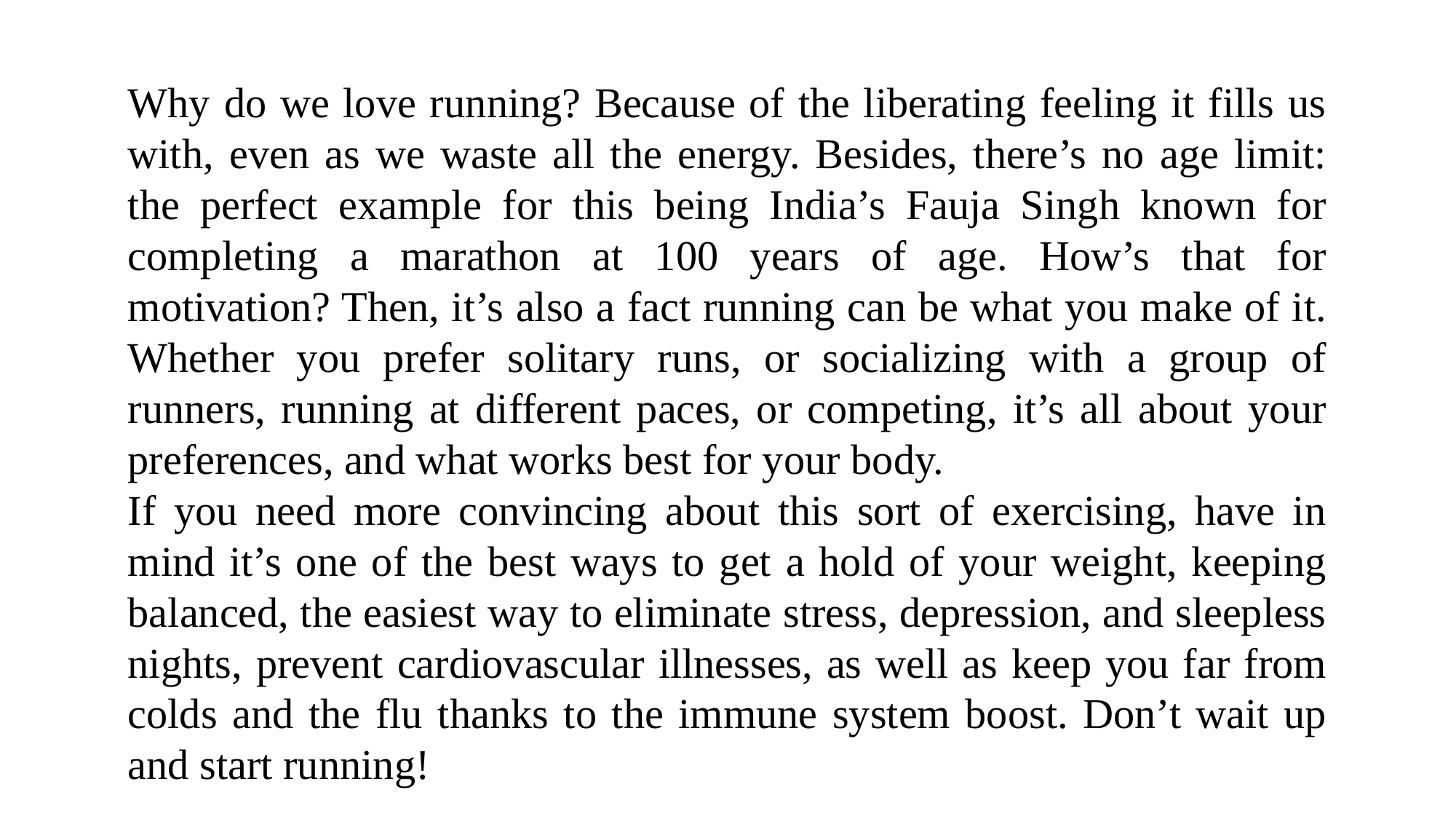

Why do we love running? Because of the liberating feeling it fills us with, even as we waste all the energy. Besides, there’s no age limit: the perfect example for this being India’s Fauja Singh known for completing a marathon at 100 years of age. How’s that for motivation? Then, it’s also a fact running can be what you make of it. Whether you prefer solitary runs, or socializing with a group of runners, running at different paces, or competing, it’s all about your preferences, and what works best for your body.
If you need more convincing about this sort of exercising, have in mind it’s one of the best ways to get a hold of your weight, keeping balanced, the easiest way to eliminate stress, depression, and sleepless nights, prevent cardiovascular illnesses, as well as keep you far from colds and the flu thanks to the immune system boost. Don’t wait up and start running!